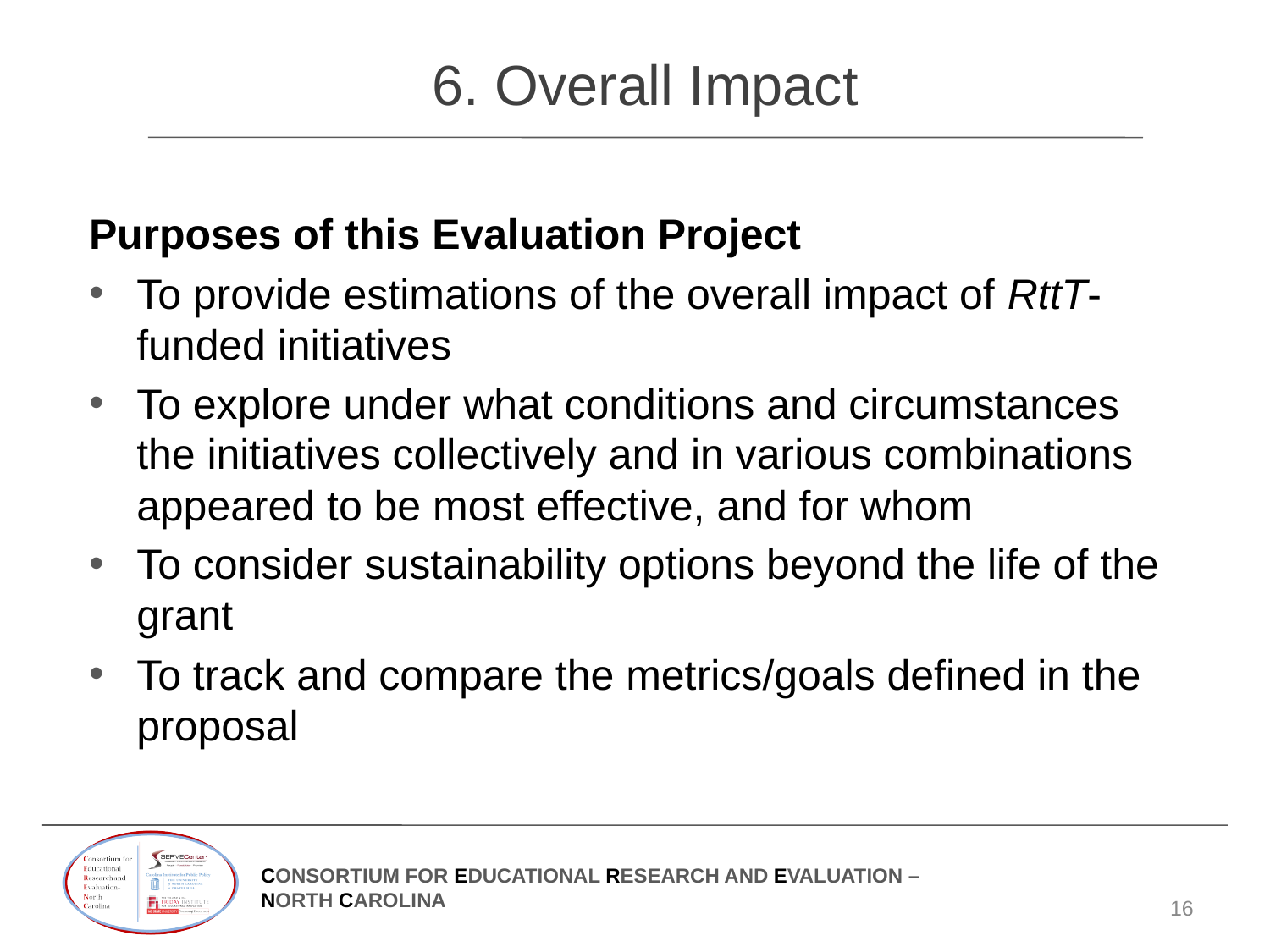

# 6. Overall Impact
Purposes of this Evaluation Project
To provide estimations of the overall impact of RttT-funded initiatives
To explore under what conditions and circumstances the initiatives collectively and in various combinations appeared to be most effective, and for whom
To consider sustainability options beyond the life of the grant
To track and compare the metrics/goals defined in the proposal

16